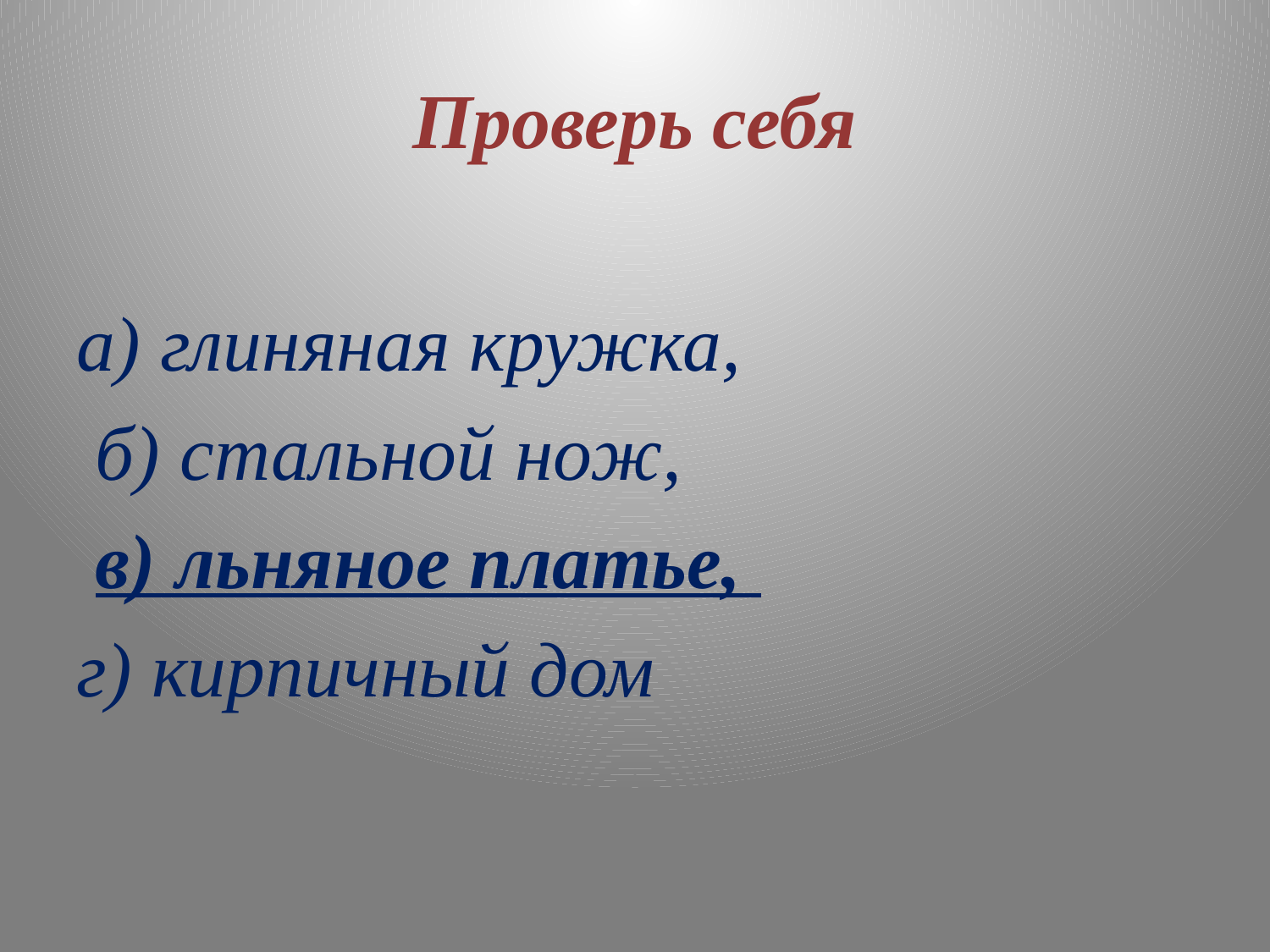

# Проверь себя
а) глиняная кружка,
 б) стальной нож,
 в) льняное платье,
г) кирпичный дом